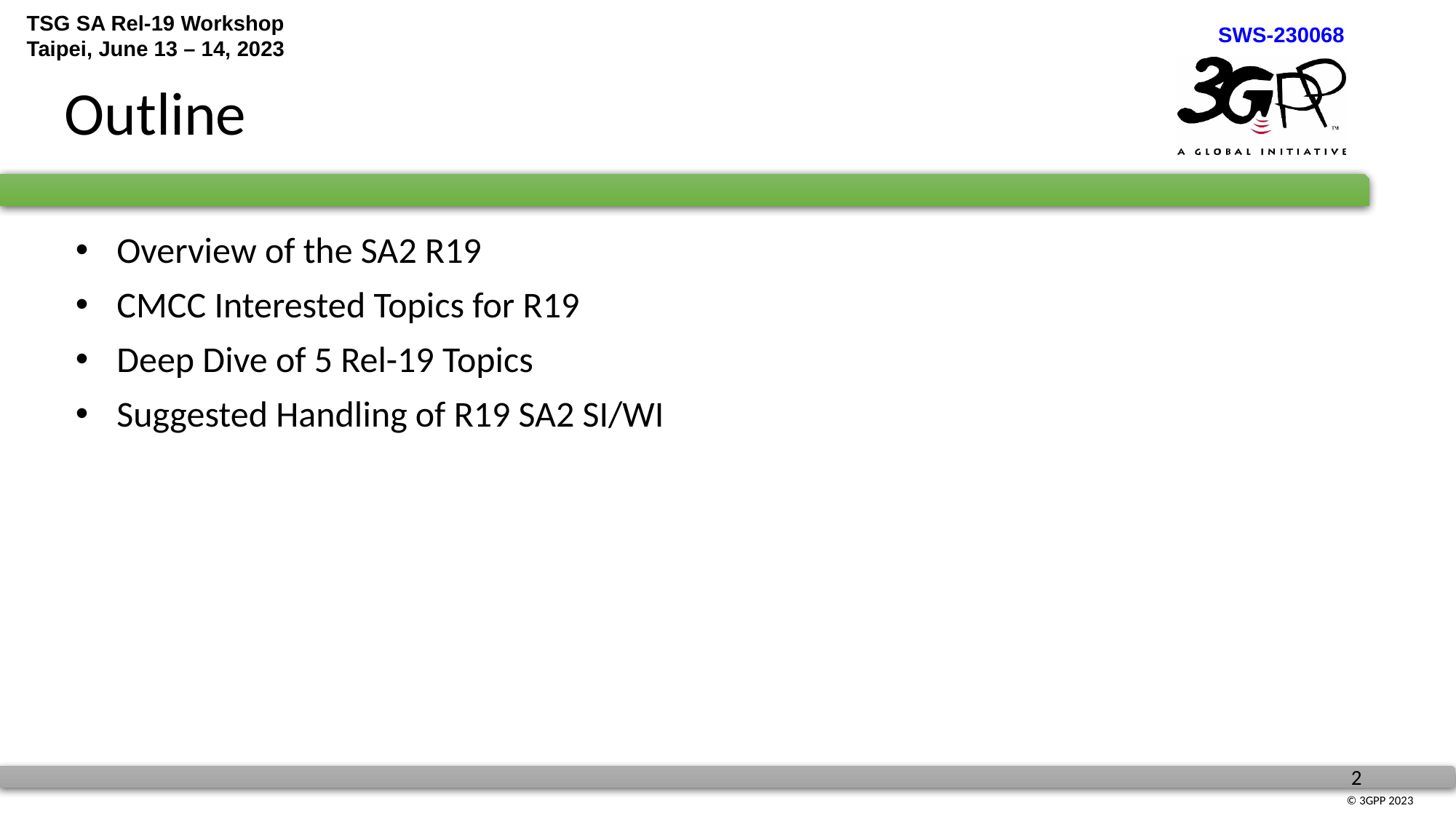

# Outline
Overview of the SA2 R19
CMCC Interested Topics for R19
Deep Dive of 5 Rel-19 Topics
Suggested Handling of R19 SA2 SI/WI